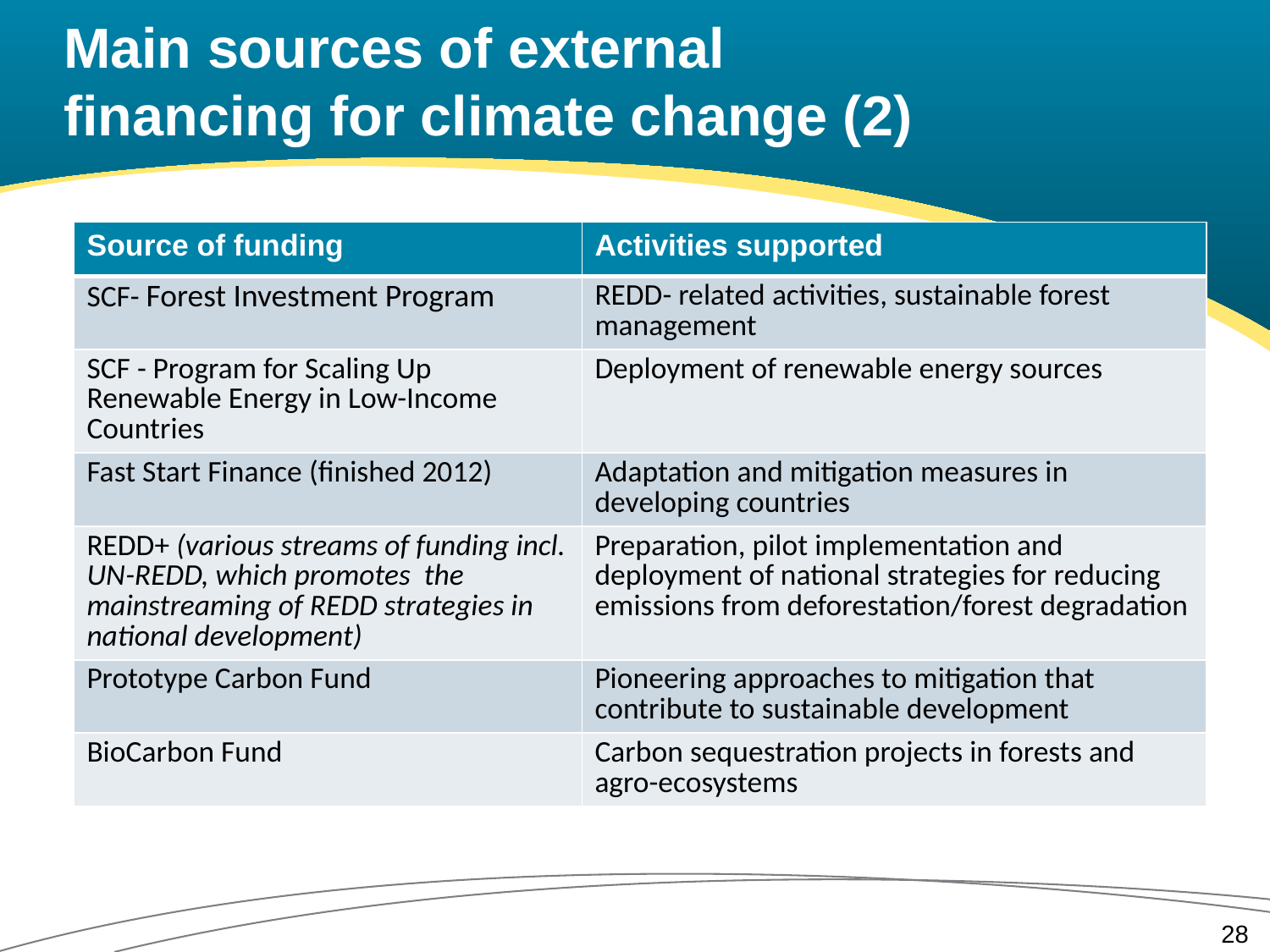

# Main sources of external financing for climate change (2)
| Source of funding | Activities supported |
| --- | --- |
| SCF- Forest Investment Program | REDD- related activities, sustainable forest management |
| SCF - Program for Scaling Up Renewable Energy in Low-Income Countries | Deployment of renewable energy sources |
| Fast Start Finance (finished 2012) | Adaptation and mitigation measures in developing countries |
| REDD+ (various streams of funding incl. UN-REDD, which promotes the mainstreaming of REDD strategies in national development) | Preparation, pilot implementation and deployment of national strategies for reducing emissions from deforestation/forest degradation |
| Prototype Carbon Fund | Pioneering approaches to mitigation that contribute to sustainable development |
| BioCarbon Fund | Carbon sequestration projects in forests and agro-ecosystems |
28